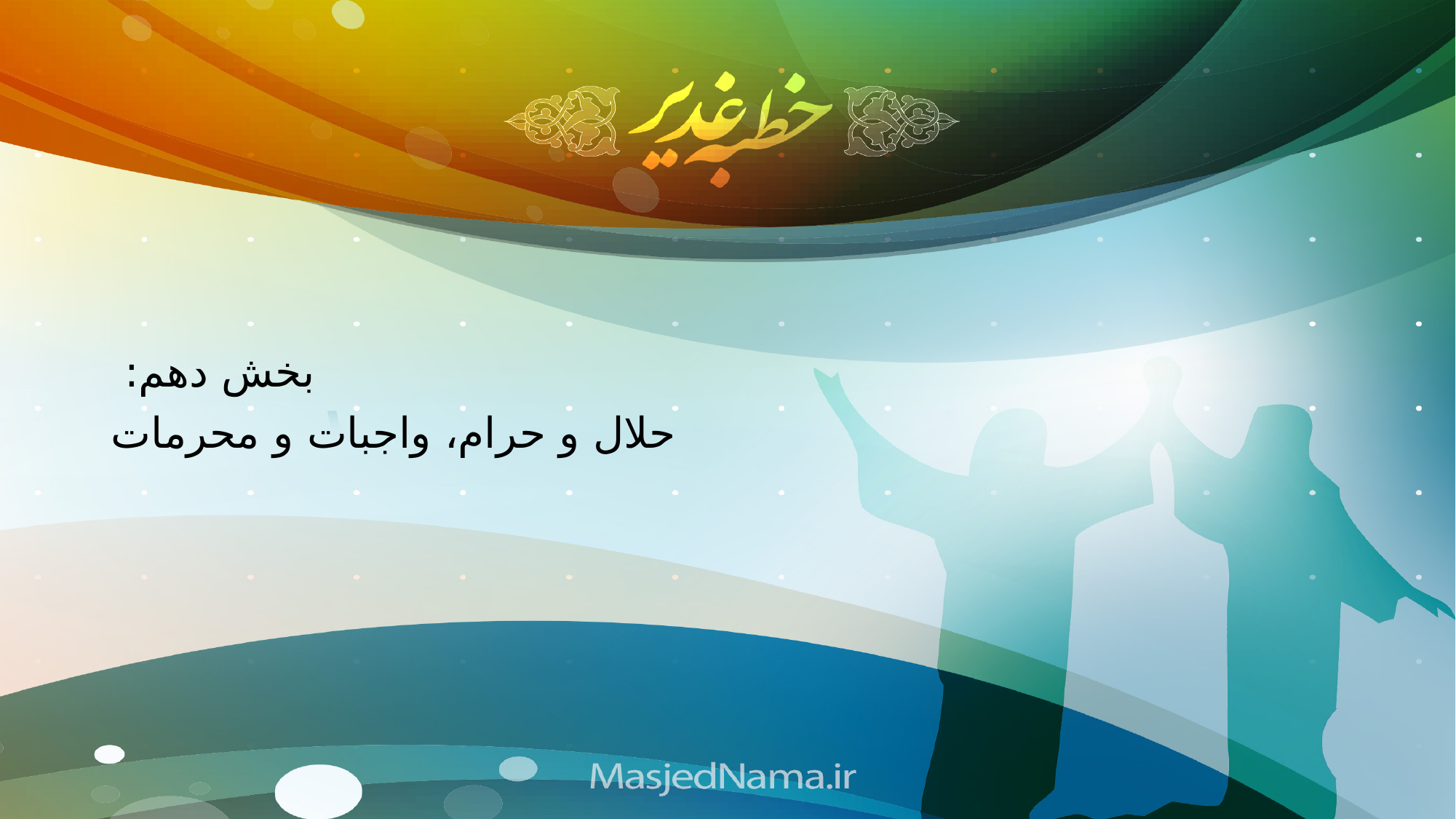

بخش دهم:
حلال و حرام، واجبات و محرمات